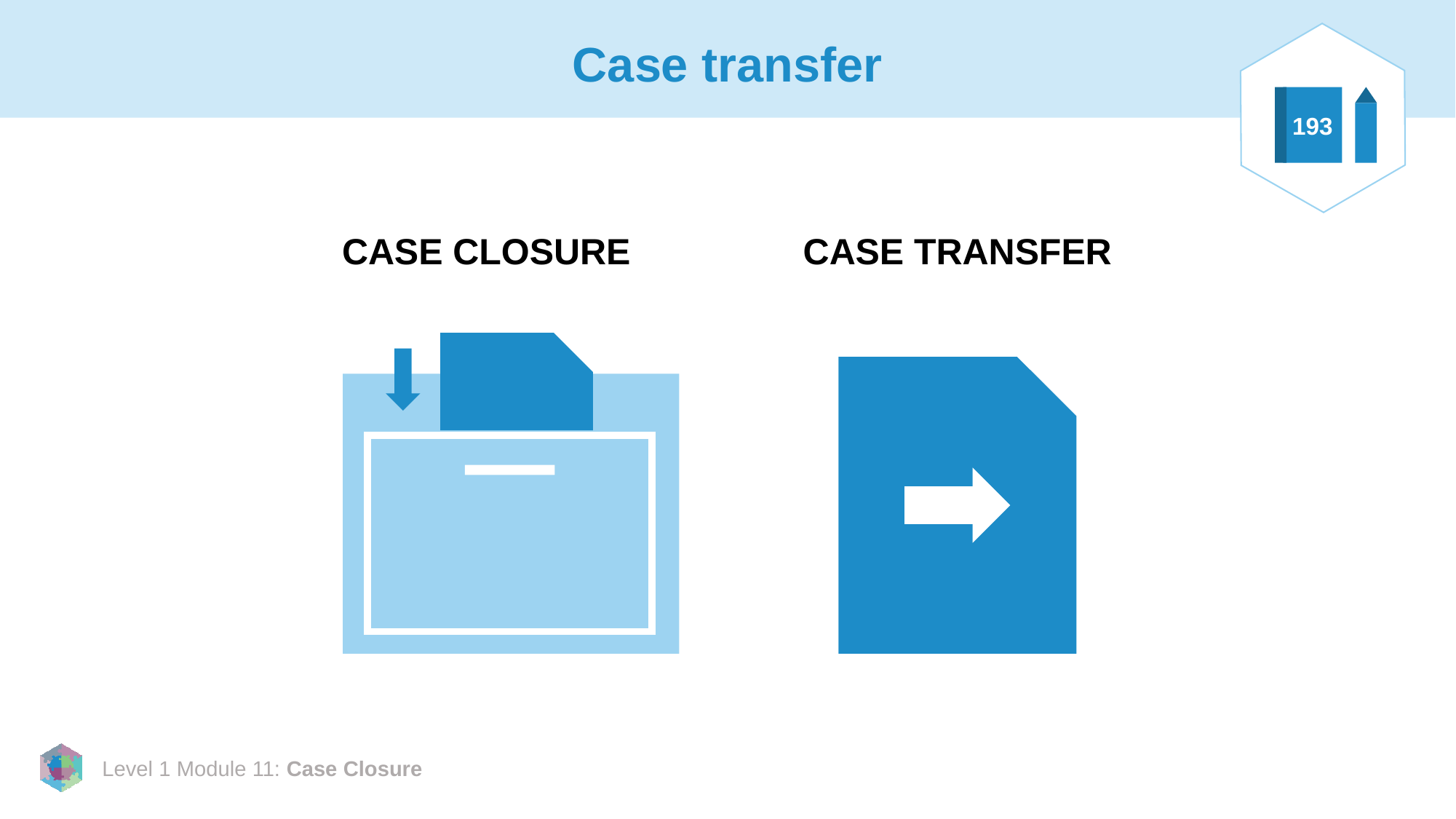

# Case transfer

193

CASE CLOSURE
CASE TRANSFER